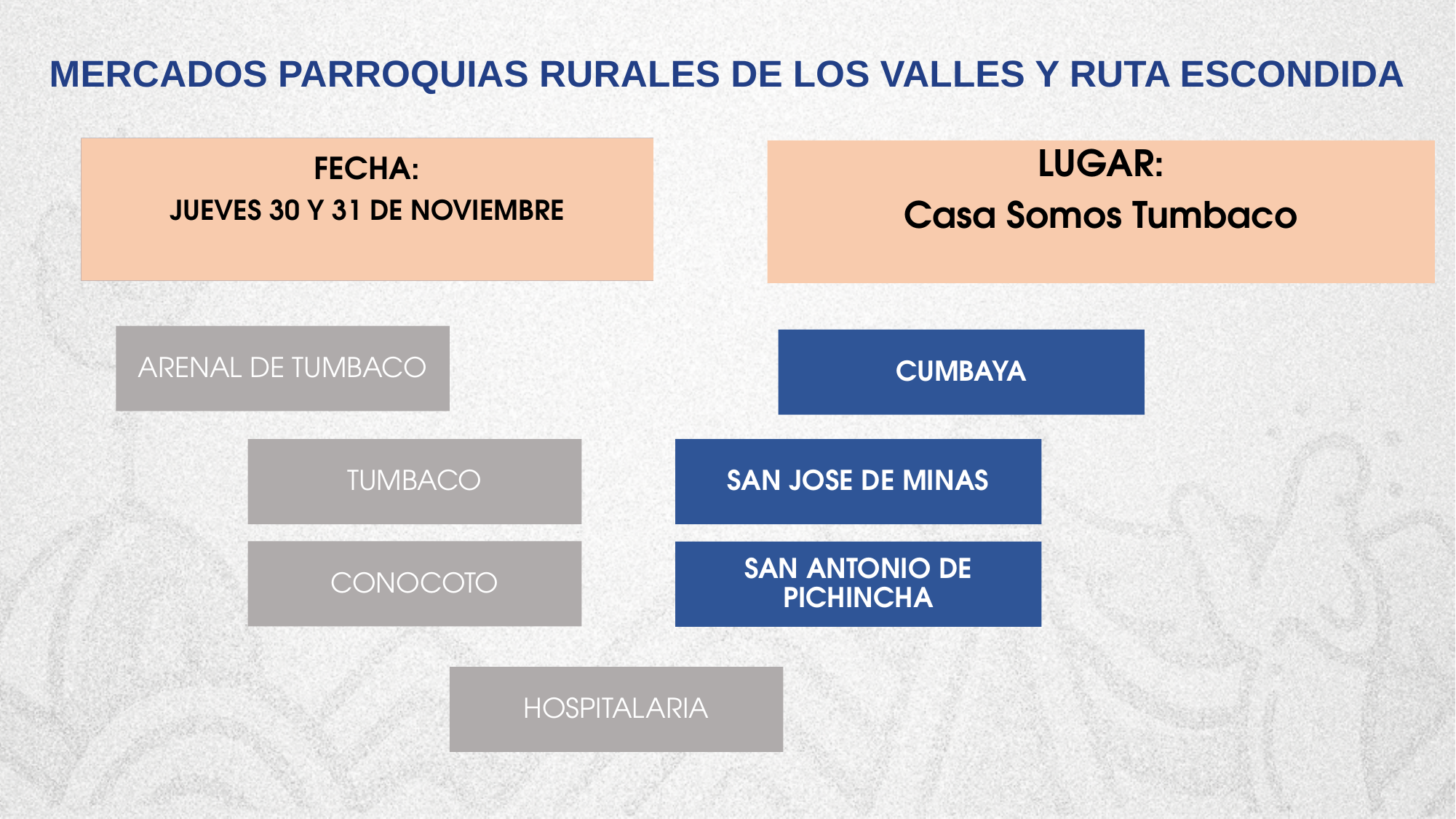

MERCADOS PARROQUIAS RURALES DE LOS VALLES Y RUTA ESCONDIDA

FECHA:
JUEVES 30 Y 31 DE NOVIEMBRE

LUGAR:
Casa Somos Tumbaco

ARENAL DE TUMBACO

CUMBAYA

TUMBACO

SAN JOSE DE MINAS

CONOCOTO

SAN ANTONIO DE PICHINCHA

HOSPITALARIA